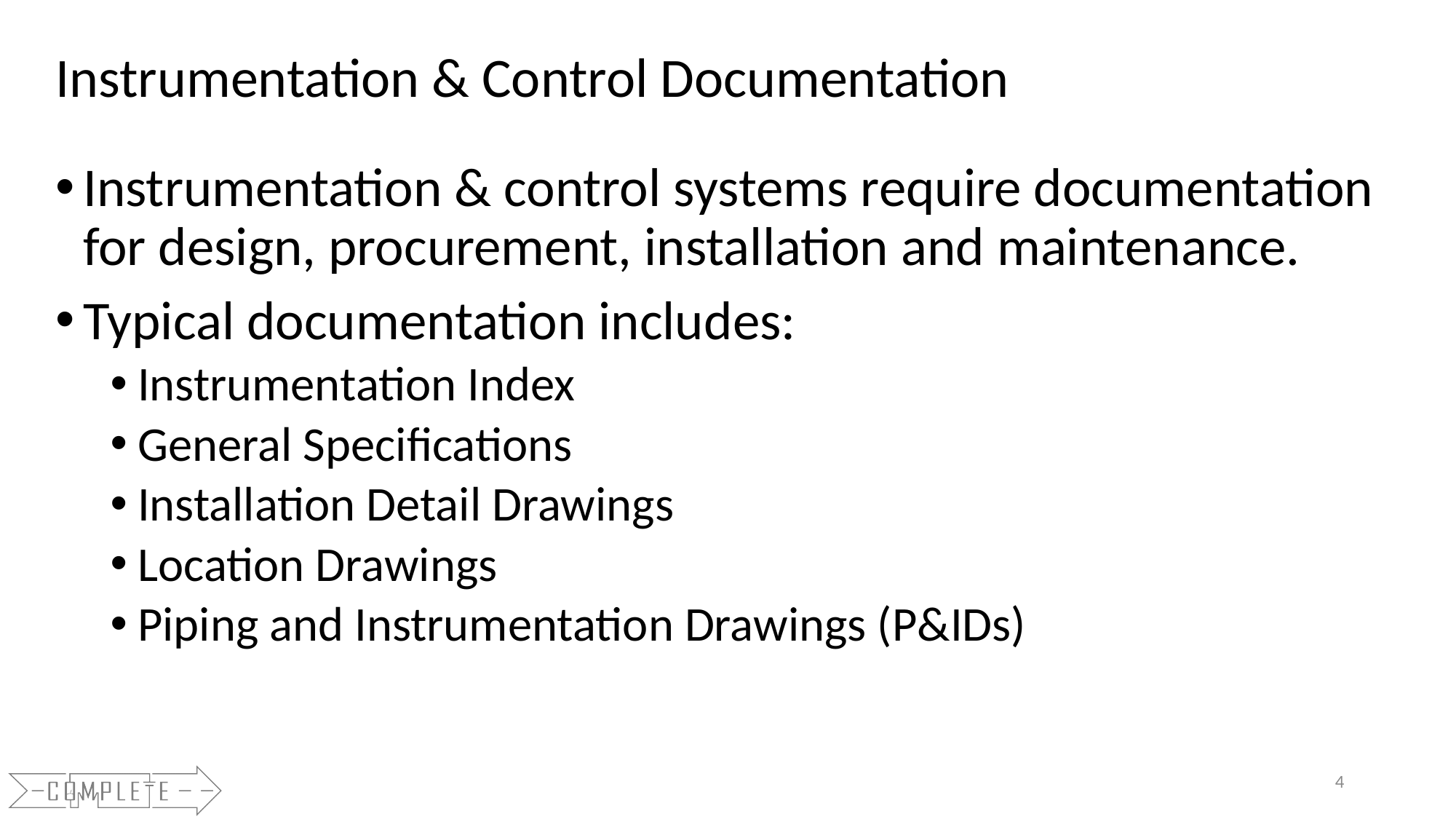

# Instrumentation & Control Documentation
Instrumentation & control systems require documentation for design, procurement, installation and maintenance.
Typical documentation includes:
Instrumentation Index
General Specifications
Installation Detail Drawings
Location Drawings
Piping and Instrumentation Drawings (P&IDs)

4